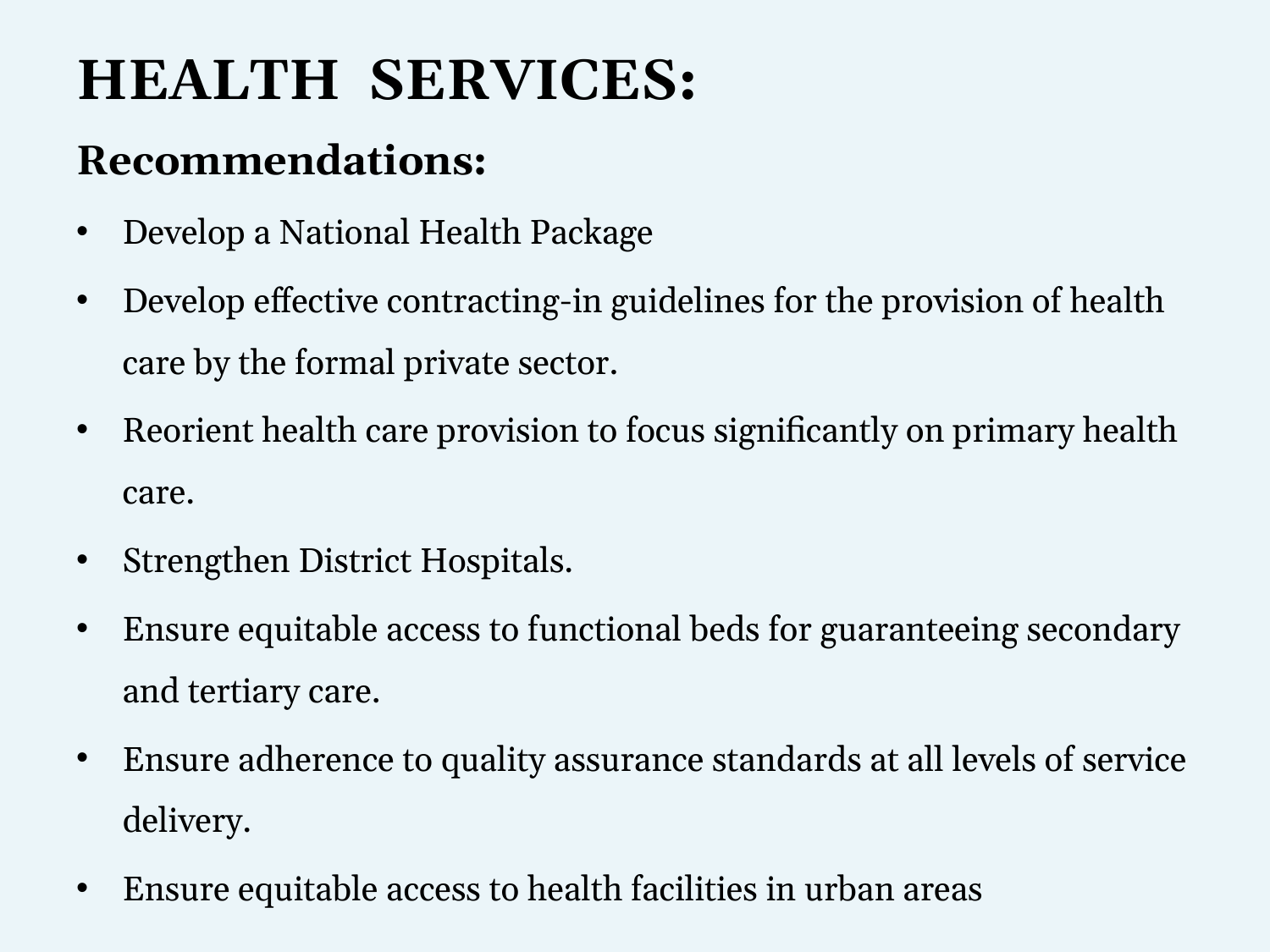

# HEALTH  SERVICES:
Recommendations:
Develop a National Health Package
Develop effective contracting-in guidelines for the provision of health care by the formal private sector.
Reorient health care provision to focus significantly on primary health care.
Strengthen District Hospitals.
Ensure equitable access to functional beds for guaranteeing secondary and tertiary care.
Ensure adherence to quality assurance standards at all levels of service delivery.
Ensure equitable access to health facilities in urban areas